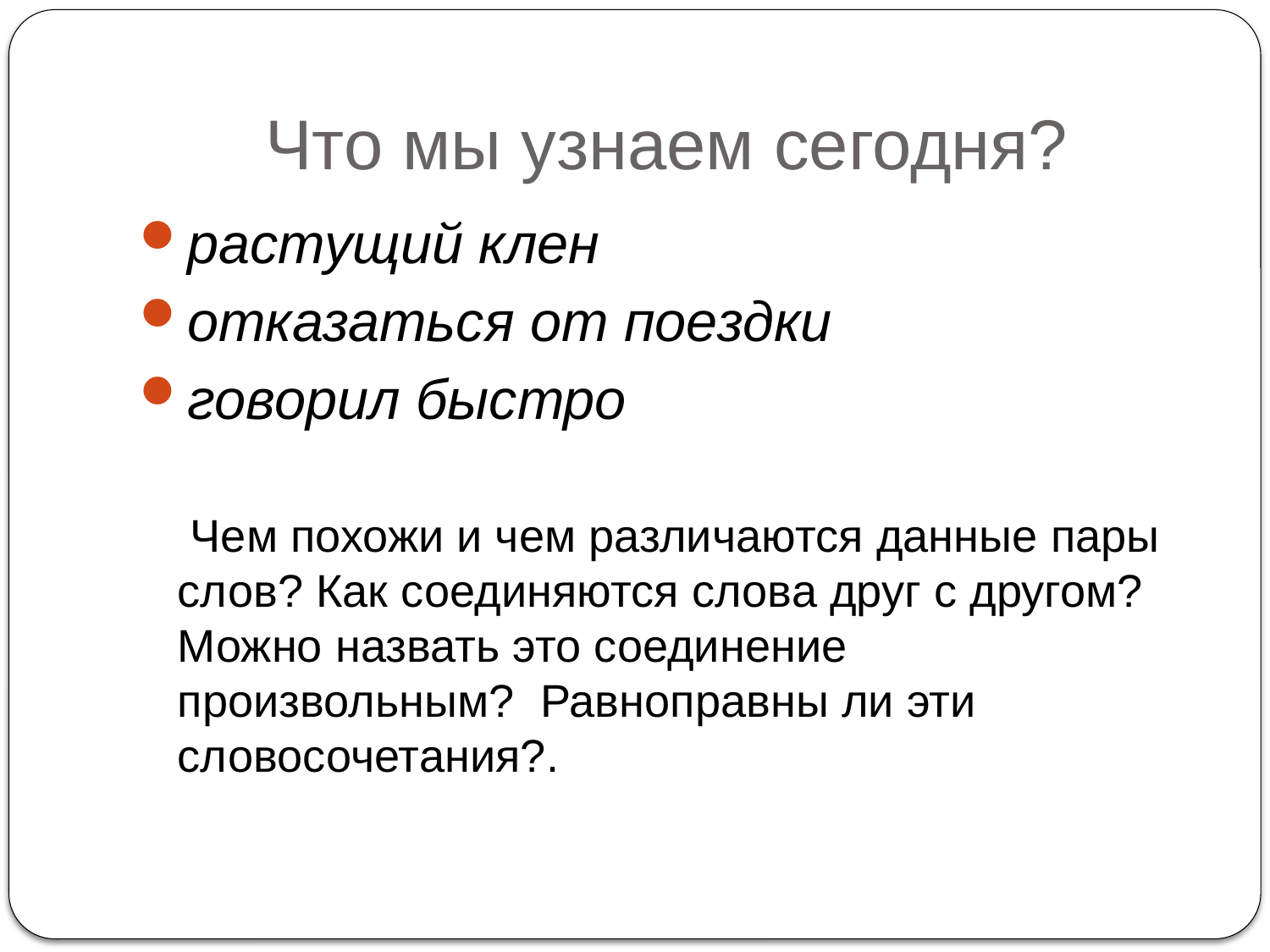

# Что мы узнаем сегодня?
растущий клен
отказаться от поездки
говорил быстро

    Чем похожи и чем различаются данные пары слов? Как соединяются слова друг с другом? Можно назвать это соединение произвольным?  Равноправны ли эти словосочетания?.